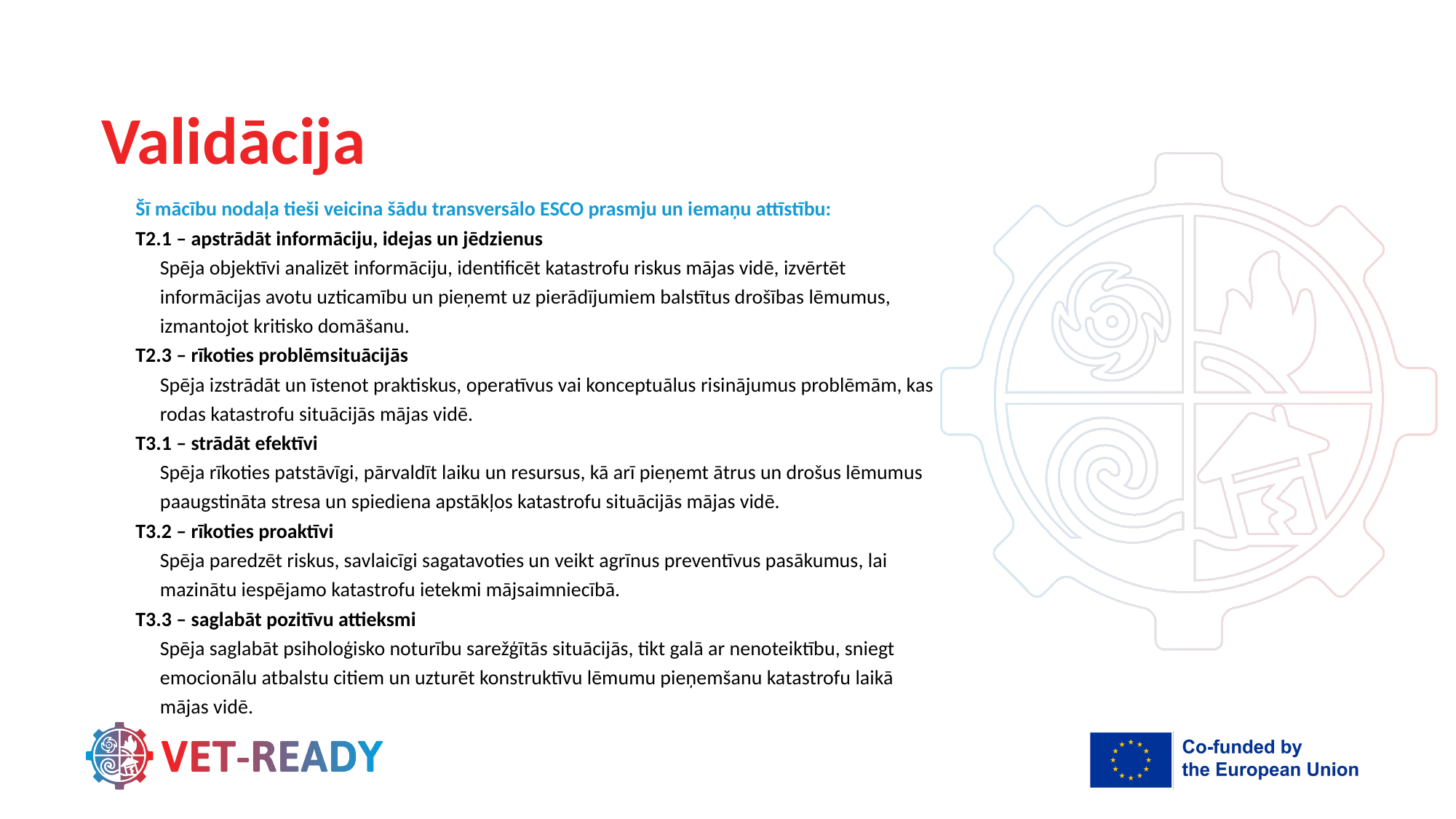

# Validācija
Šī mācību nodaļa tieši veicina šādu transversālo ESCO prasmju un iemaņu attīstību:
T2.1 – apstrādāt informāciju, idejas un jēdzienus
Spēja objektīvi analizēt informāciju, identificēt katastrofu riskus mājas vidē, izvērtēt informācijas avotu uzticamību un pieņemt uz pierādījumiem balstītus drošības lēmumus, izmantojot kritisko domāšanu.
T2.3 – rīkoties problēmsituācijās
Spēja izstrādāt un īstenot praktiskus, operatīvus vai konceptuālus risinājumus problēmām, kas rodas katastrofu situācijās mājas vidē.
T3.1 – strādāt efektīvi
Spēja rīkoties patstāvīgi, pārvaldīt laiku un resursus, kā arī pieņemt ātrus un drošus lēmumus paaugstināta stresa un spiediena apstākļos katastrofu situācijās mājas vidē.
T3.2 – rīkoties proaktīvi
Spēja paredzēt riskus, savlaicīgi sagatavoties un veikt agrīnus preventīvus pasākumus, lai mazinātu iespējamo katastrofu ietekmi mājsaimniecībā.
T3.3 – saglabāt pozitīvu attieksmi
Spēja saglabāt psiholoģisko noturību sarežģītās situācijās, tikt galā ar nenoteiktību, sniegt emocionālu atbalstu citiem un uzturēt konstruktīvu lēmumu pieņemšanu katastrofu laikā mājas vidē.